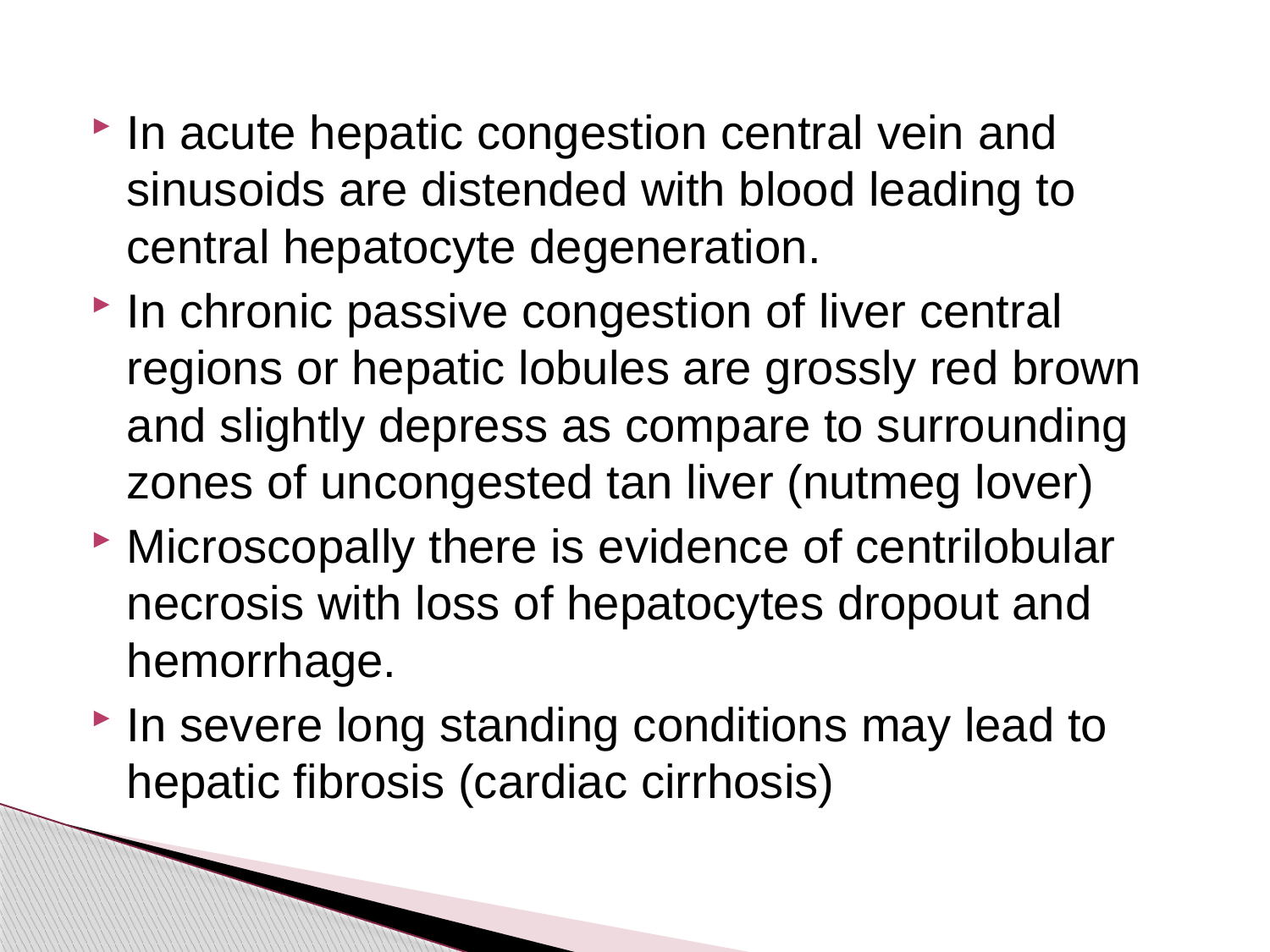

In acute hepatic congestion central vein and sinusoids are distended with blood leading to central hepatocyte degeneration.
In chronic passive congestion of liver central regions or hepatic lobules are grossly red brown and slightly depress as compare to surrounding zones of uncongested tan liver (nutmeg lover)
Microscopally there is evidence of centrilobular necrosis with loss of hepatocytes dropout and hemorrhage.
In severe long standing conditions may lead to hepatic fibrosis (cardiac cirrhosis)